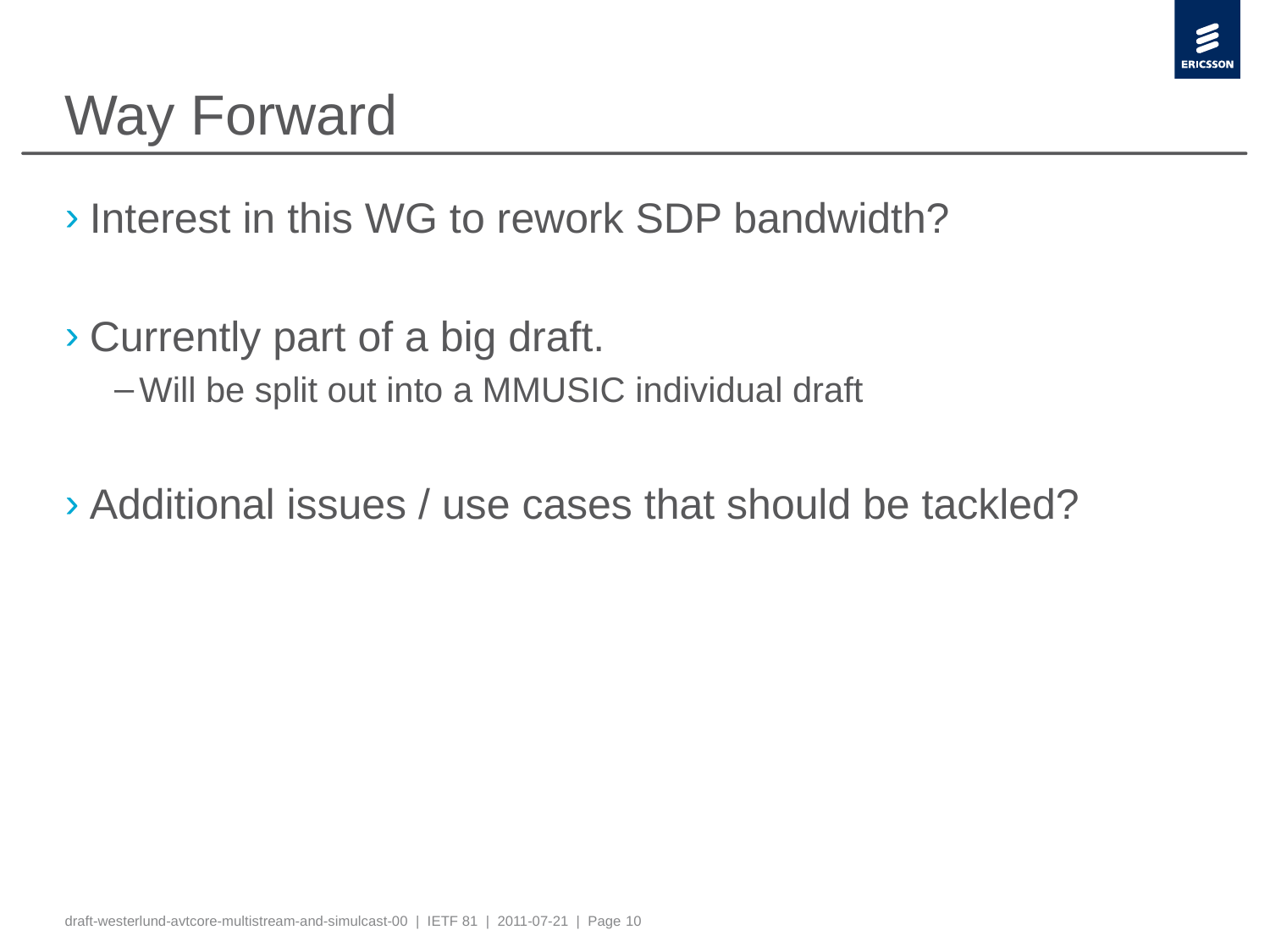

# Way Forward
Interest in this WG to rework SDP bandwidth?

Currently part of a big draft.
Will be split out into a MMUSIC individual draft

Additional issues / use cases that should be tackled?